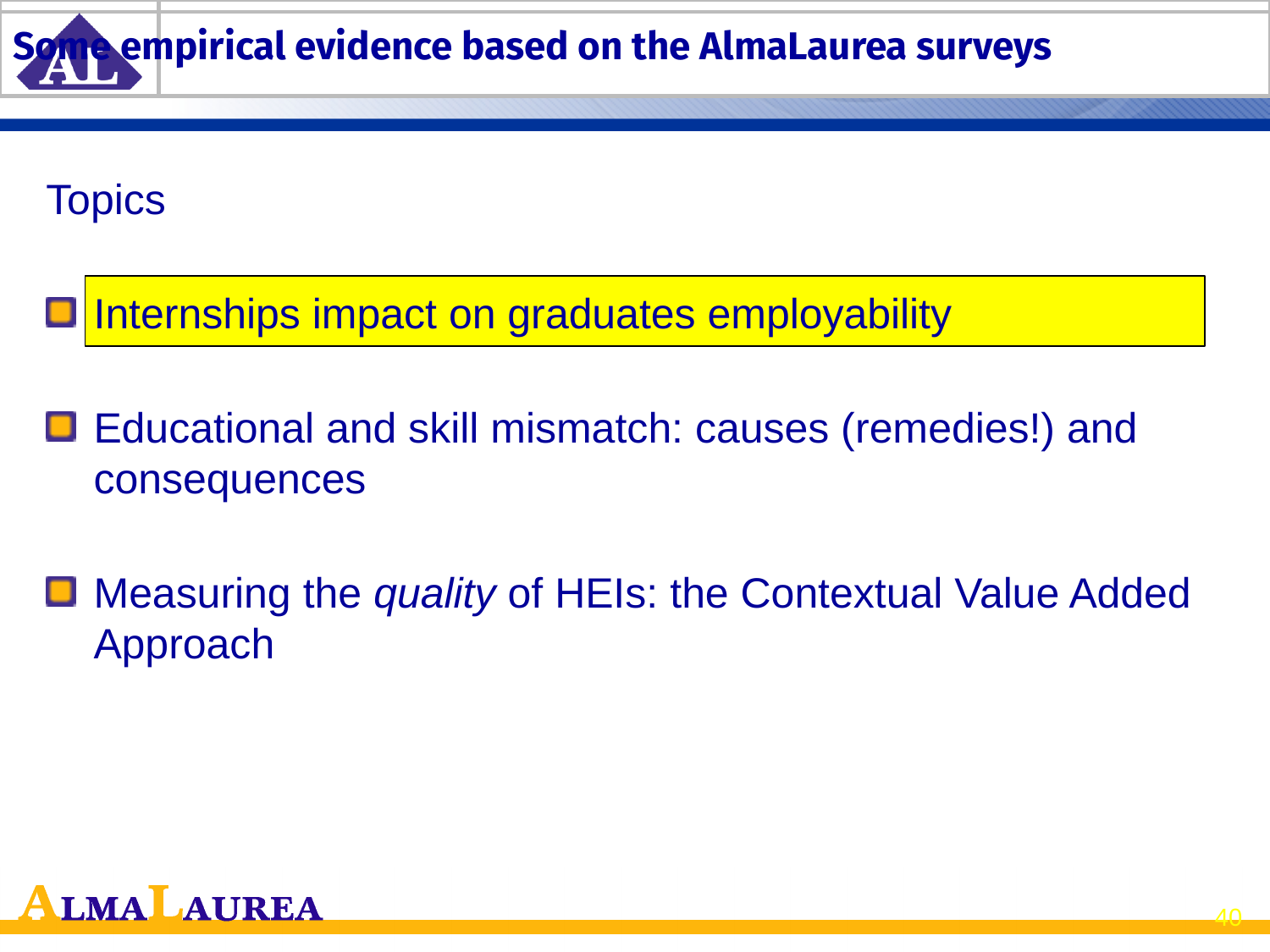

# Some empirical evidence based on the AlmaLaurea surveys
Topics
Internships impact on graduates employability
Educational and skill mismatch: causes (remedies!) and  consequences
Measuring the quality of HEIs: the Contextual Value Added Approach

40